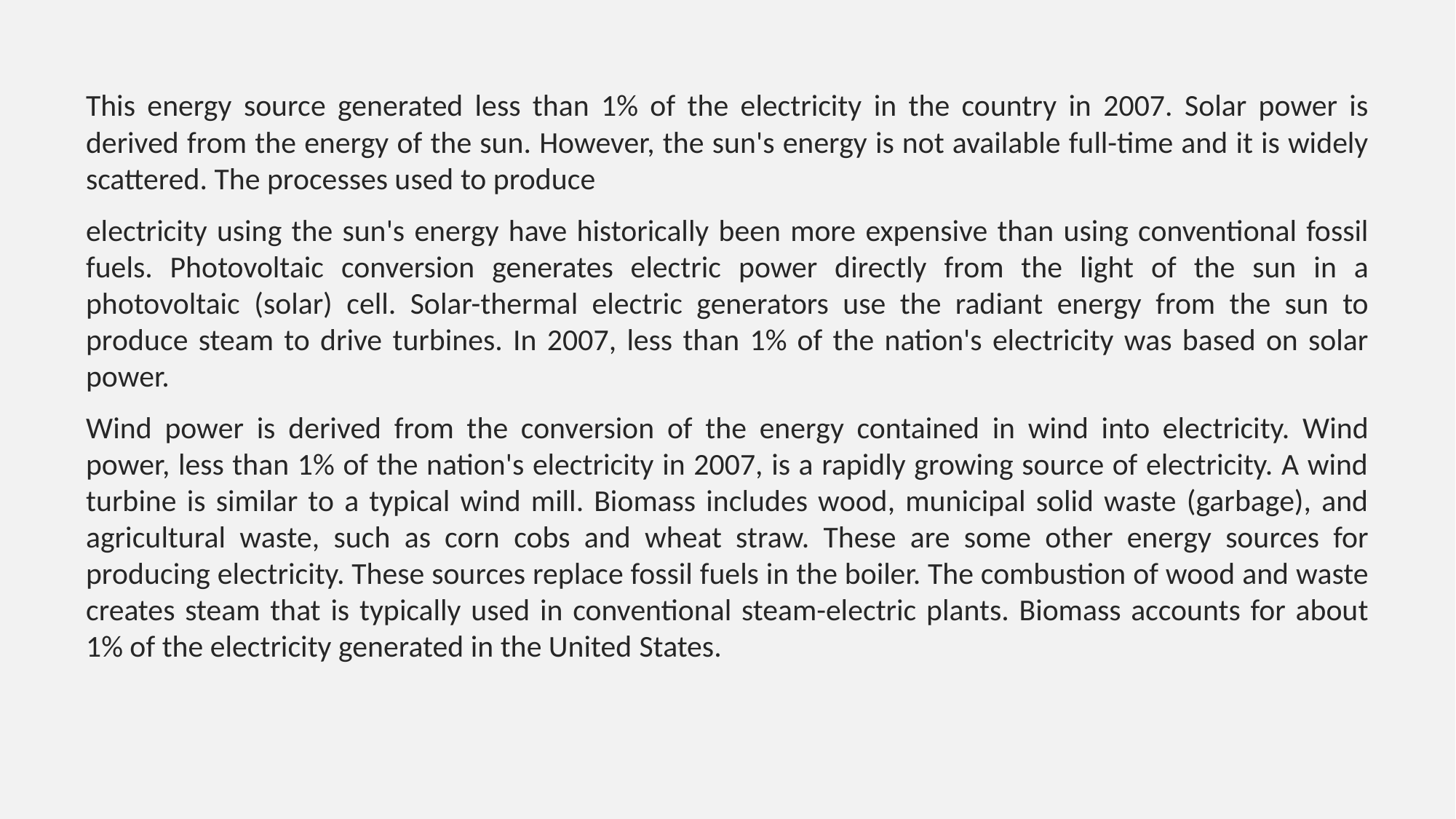

This energy source generated less than 1% of the electricity in the country in 2007. Solar power is derived from the energy of the sun. However, the sun's energy is not available full-time and it is widely scattered. The processes used to produce
electricity using the sun's energy have historically been more expensive than using conventional fossil fuels. Photovoltaic conversion generates electric power directly from the light of the sun in a photovoltaic (solar) cell. Solar-thermal electric generators use the radiant energy from the sun to produce steam to drive turbines. In 2007, less than 1% of the nation's electricity was based on solar power.
Wind power is derived from the conversion of the energy contained in wind into electricity. Wind power, less than 1% of the nation's electricity in 2007, is a rapidly growing source of electricity. A wind turbine is similar to a typical wind mill. Biomass includes wood, municipal solid waste (garbage), and agricultural waste, such as corn cobs and wheat straw. These are some other energy sources for producing electricity. These sources replace fossil fuels in the boiler. The combustion of wood and waste creates steam that is typically used in conventional steam-electric plants. Biomass accounts for about 1% of the electricity generated in the United States.